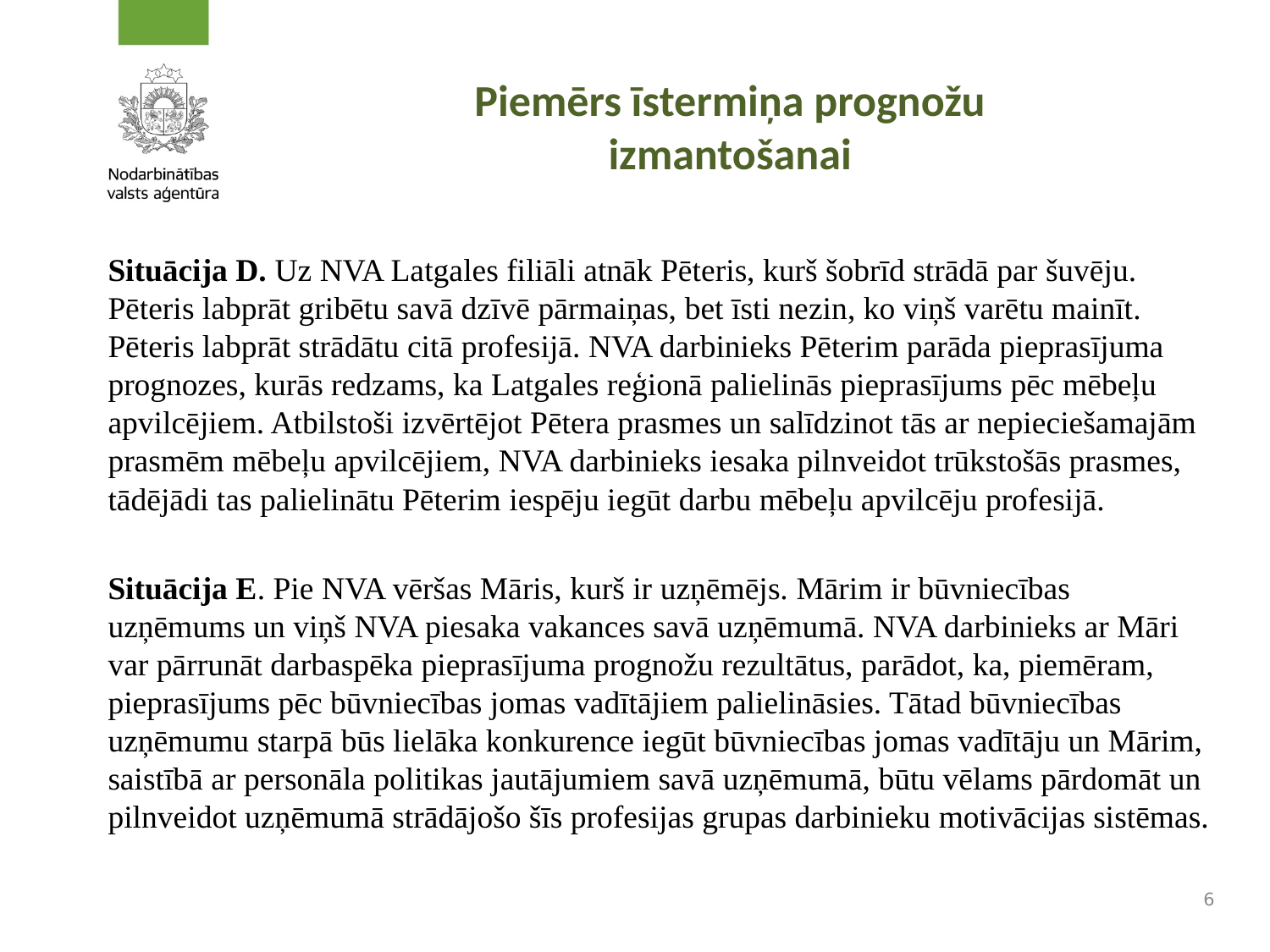

# Piemērs īstermiņa prognožu izmantošanai
Situācija D. Uz NVA Latgales filiāli atnāk Pēteris, kurš šobrīd strādā par šuvēju. Pēteris labprāt gribētu savā dzīvē pārmaiņas, bet īsti nezin, ko viņš varētu mainīt. Pēteris labprāt strādātu citā profesijā. NVA darbinieks Pēterim parāda pieprasījuma prognozes, kurās redzams, ka Latgales reģionā palielinās pieprasījums pēc mēbeļu apvilcējiem. Atbilstoši izvērtējot Pētera prasmes un salīdzinot tās ar nepieciešamajām prasmēm mēbeļu apvilcējiem, NVA darbinieks iesaka pilnveidot trūkstošās prasmes, tādējādi tas palielinātu Pēterim iespēju iegūt darbu mēbeļu apvilcēju profesijā.

Situācija E. Pie NVA vēršas Māris, kurš ir uzņēmējs. Mārim ir būvniecības uzņēmums un viņš NVA piesaka vakances savā uzņēmumā. NVA darbinieks ar Māri var pārrunāt darbaspēka pieprasījuma prognožu rezultātus, parādot, ka, piemēram, pieprasījums pēc būvniecības jomas vadītājiem palielināsies. Tātad būvniecības uzņēmumu starpā būs lielāka konkurence iegūt būvniecības jomas vadītāju un Mārim, saistībā ar personāla politikas jautājumiem savā uzņēmumā, būtu vēlams pārdomāt un pilnveidot uzņēmumā strādājošo šīs profesijas grupas darbinieku motivācijas sistēmas.

6